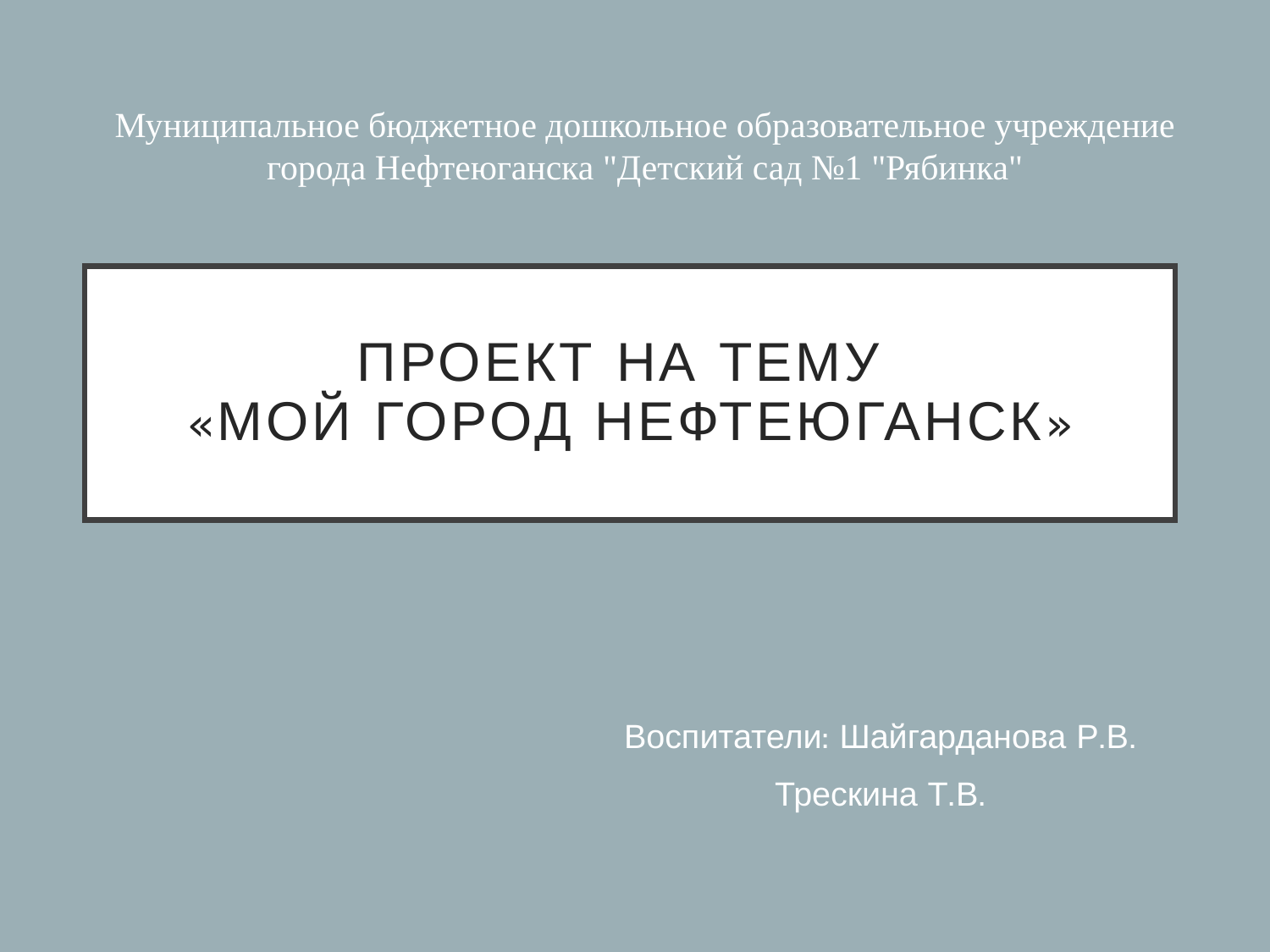

Муниципальное бюджетное дошкольное образовательное учреждение
 города Нефтеюганска "Детский сад №1 "Рябинка"
# Проект на тему «Мой город Нефтеюганск»
Воспитатели: Шайгарданова Р.В.
Трескина Т.В.